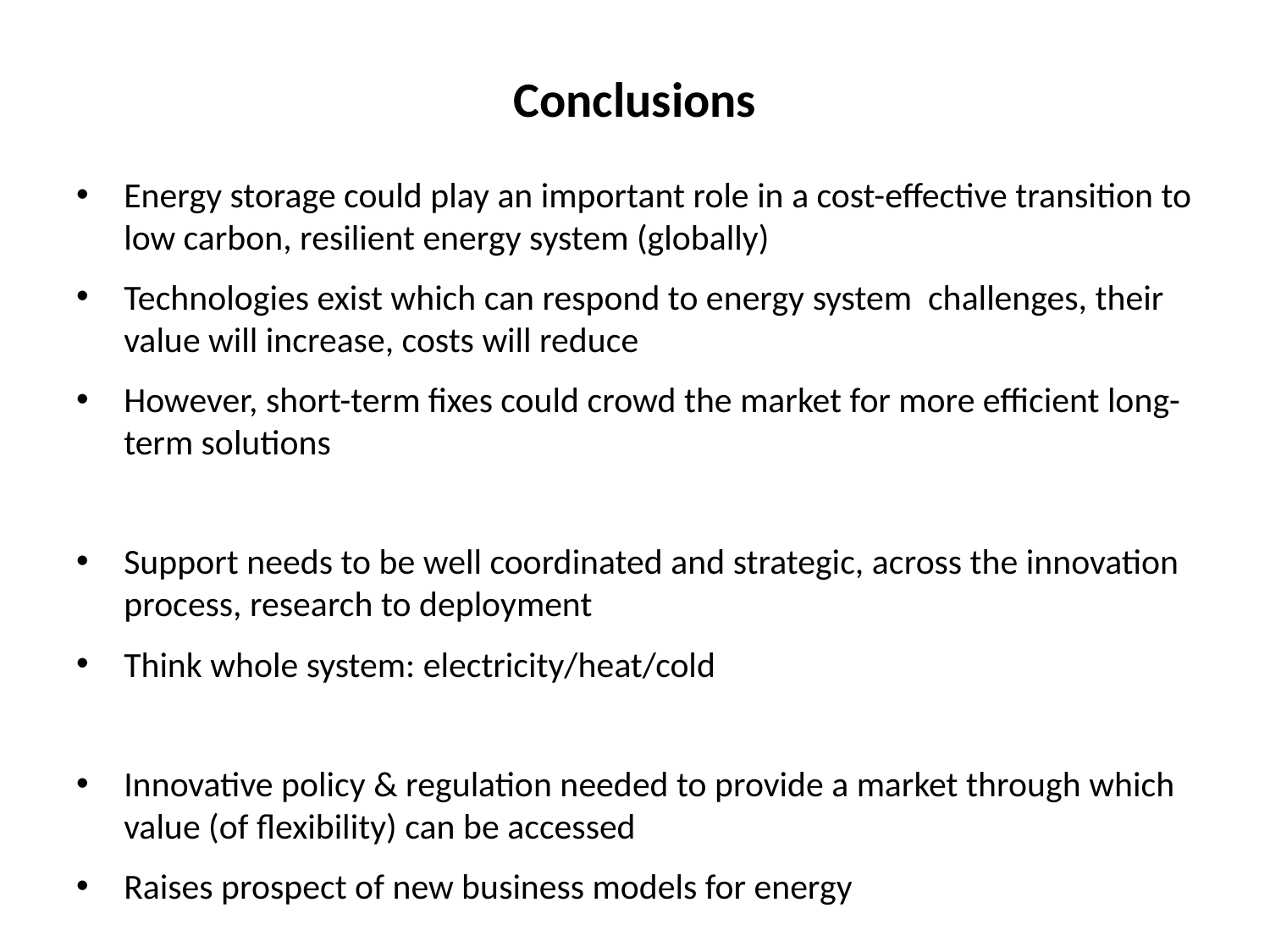

# Conclusions
Energy storage could play an important role in a cost-effective transition to low carbon, resilient energy system (globally)
Technologies exist which can respond to energy system  challenges, their value will increase, costs will reduce
However, short-term fixes could crowd the market for more efficient long-term solutions

Support needs to be well coordinated and strategic, across the innovation process, research to deployment
Think whole system: electricity/heat/cold

Innovative policy & regulation needed to provide a market through which value (of flexibility) can be accessed
Raises prospect of new business models for energy